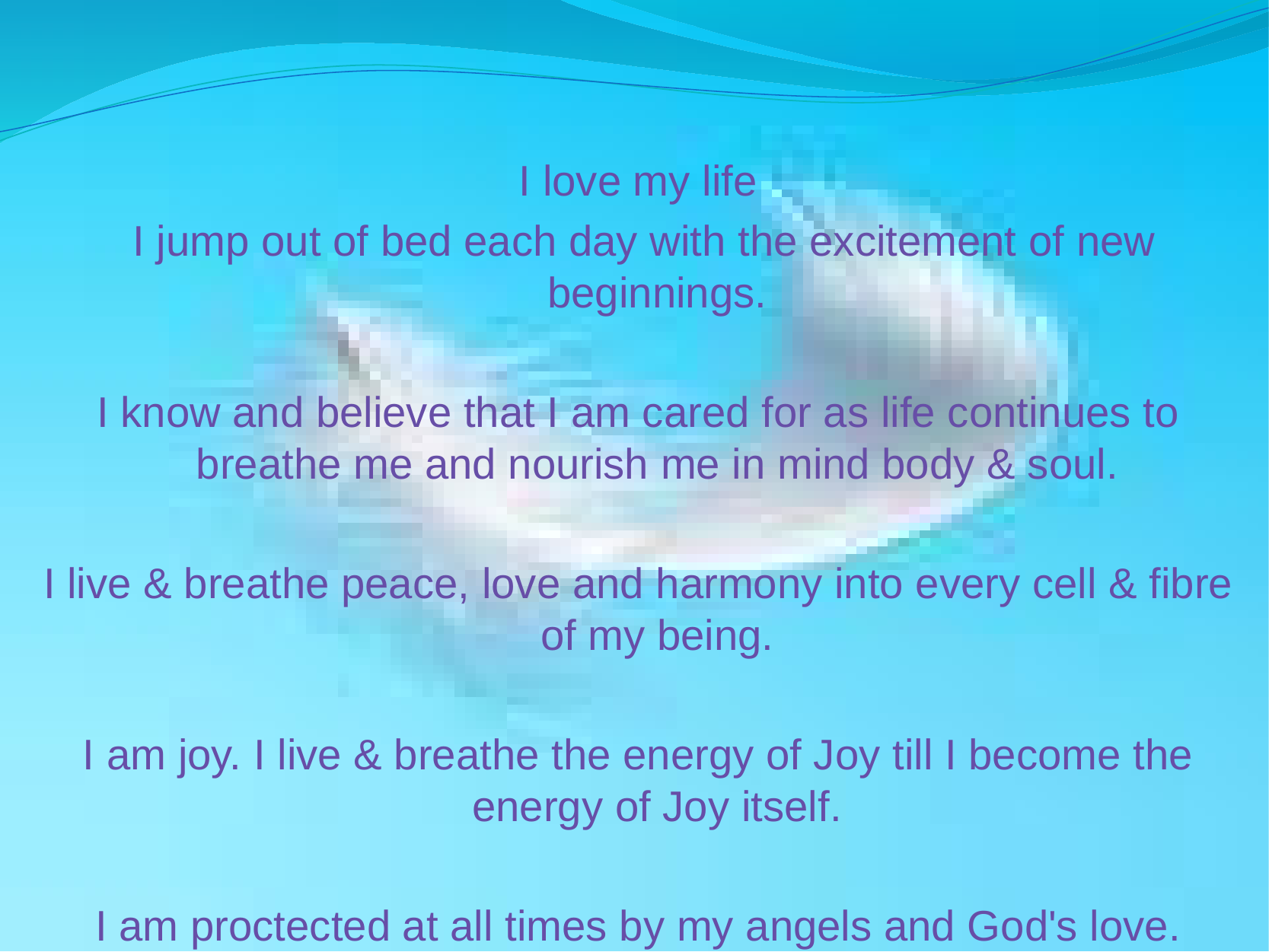

#
I love my life
 I jump out of bed each day with the excitement of new beginnings.

I know and believe that I am cared for as life continues to breathe me and nourish me in mind body & soul.

I live & breathe peace, love and harmony into every cell & fibre of my being.

I am joy. I live & breathe the energy of Joy till I become the energy of Joy itself.

I am proctected at all times by my angels and God's love.